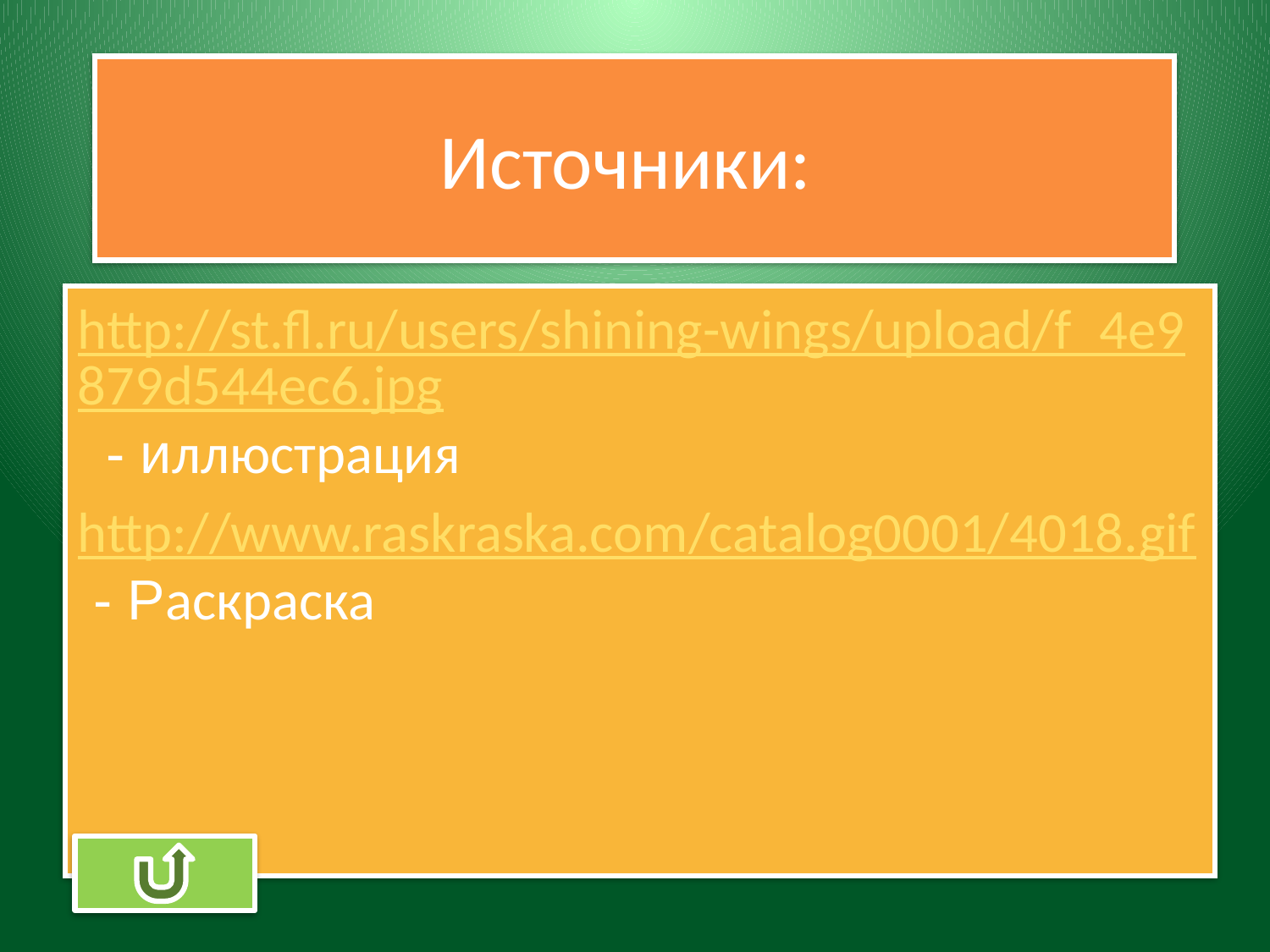

# Источники:
http://st.fl.ru/users/shining-wings/upload/f_4e9879d544ec6.jpg  - иллюстрация
http://www.raskraska.com/catalog0001/4018.gif  - Раскраска